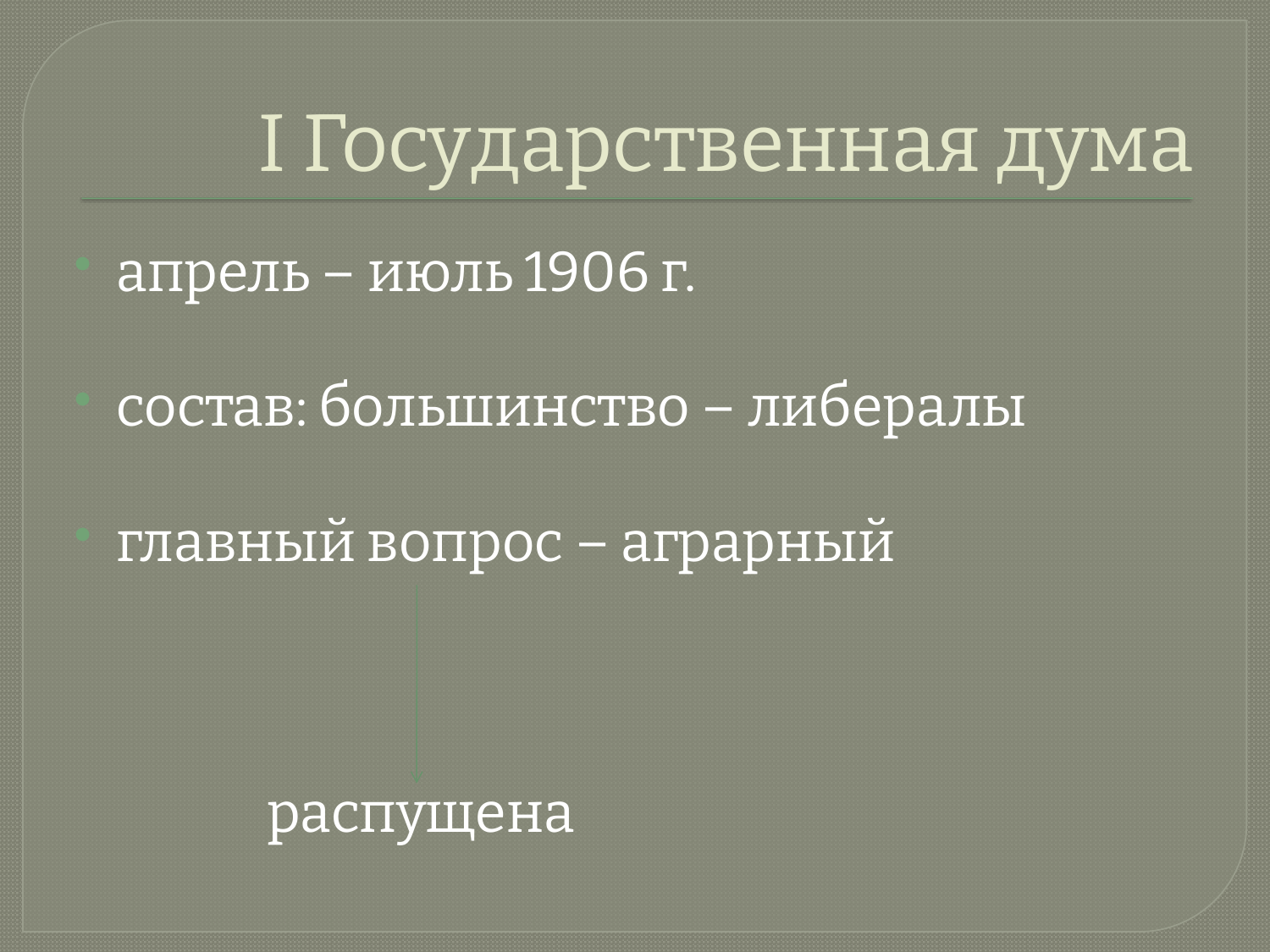

# I Государственная дума
апрель – июль 1906 г.

состав: большинство – либералы

главный вопрос – аграрный

                 распущена